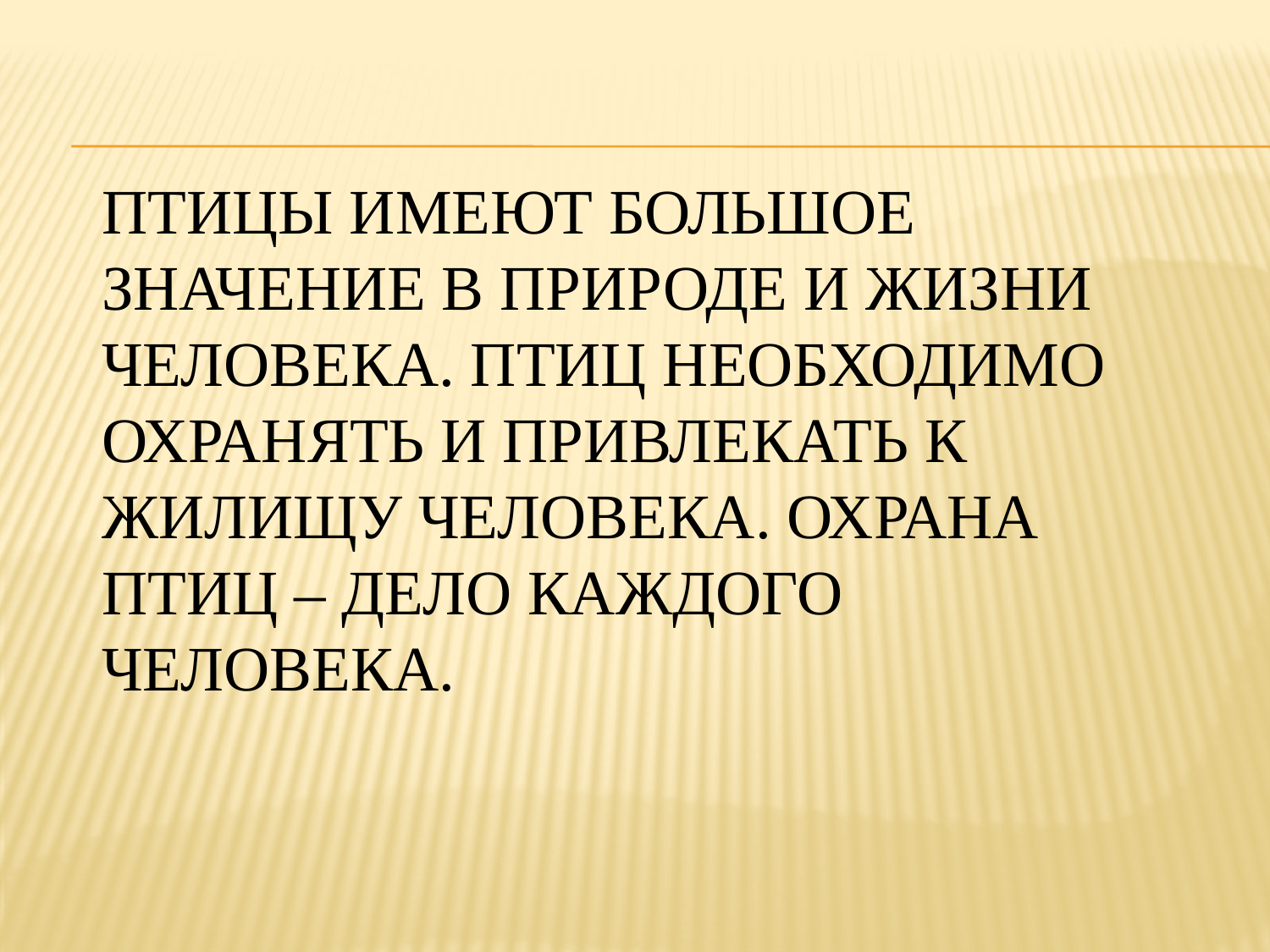

# Птицы имеют большое значение в природе и жизни человека. Птиц необходимо охранять и привлекать к жилищу человека. Охрана птиц – дело каждого человека.